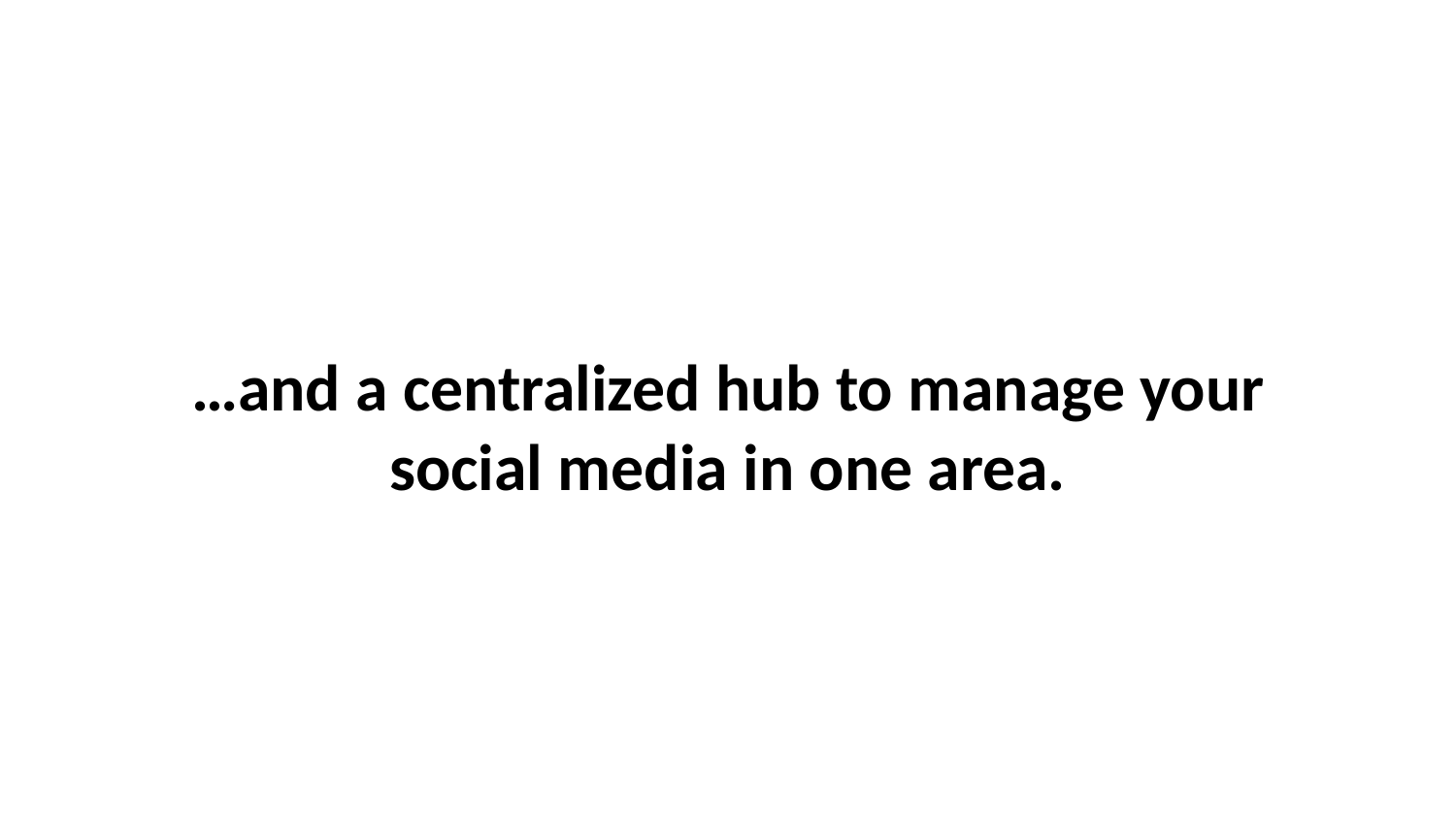

# …and a centralized hub to manage your social media in one area.